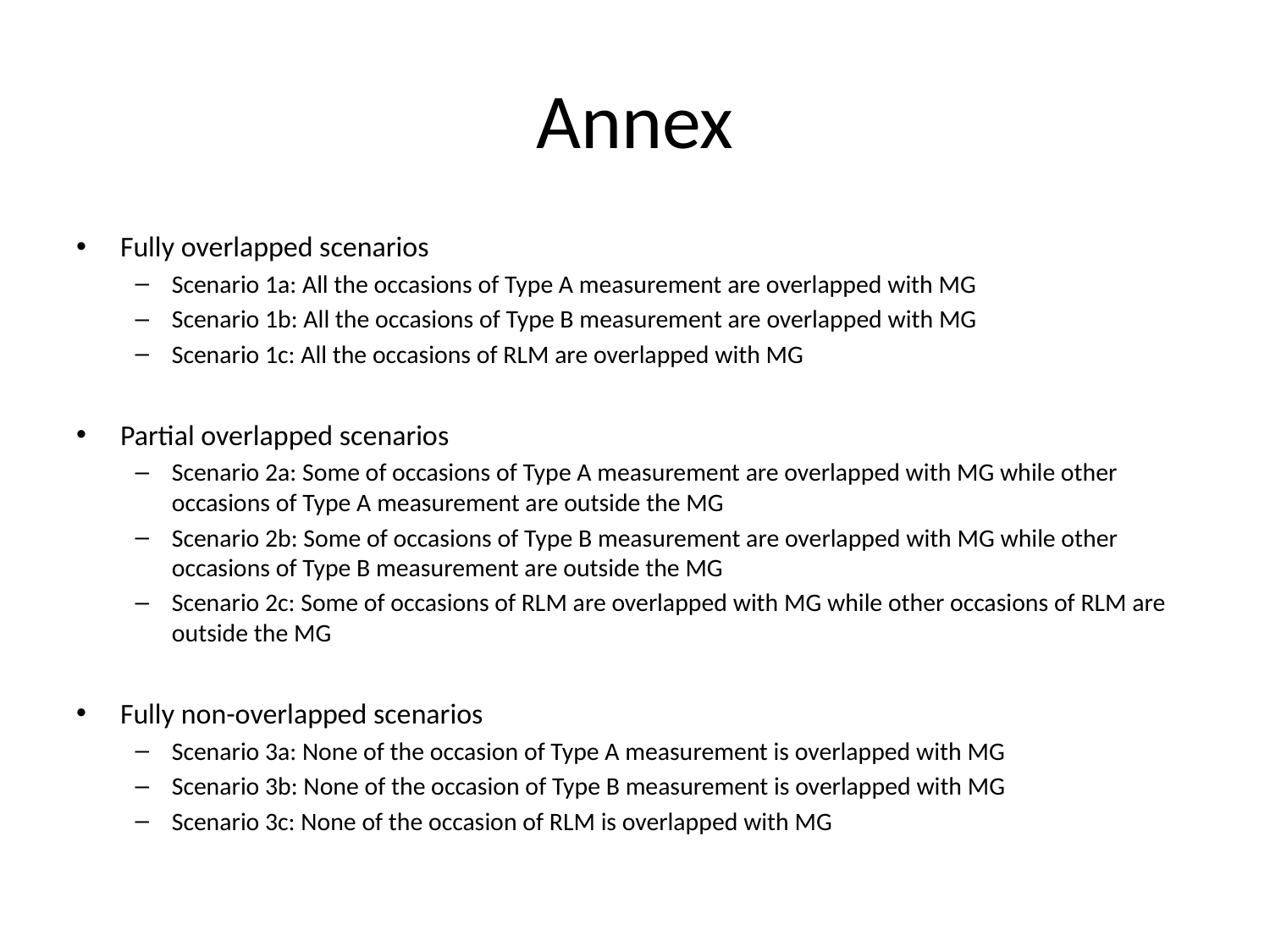

# Annex
Fully overlapped scenarios
Scenario 1a: All the occasions of Type A measurement are overlapped with MG
Scenario 1b: All the occasions of Type B measurement are overlapped with MG
Scenario 1c: All the occasions of RLM are overlapped with MG

Partial overlapped scenarios
Scenario 2a: Some of occasions of Type A measurement are overlapped with MG while other occasions of Type A measurement are outside the MG
Scenario 2b: Some of occasions of Type B measurement are overlapped with MG while other occasions of Type B measurement are outside the MG
Scenario 2c: Some of occasions of RLM are overlapped with MG while other occasions of RLM are outside the MG

Fully non-overlapped scenarios
Scenario 3a: None of the occasion of Type A measurement is overlapped with MG
Scenario 3b: None of the occasion of Type B measurement is overlapped with MG
Scenario 3c: None of the occasion of RLM is overlapped with MG